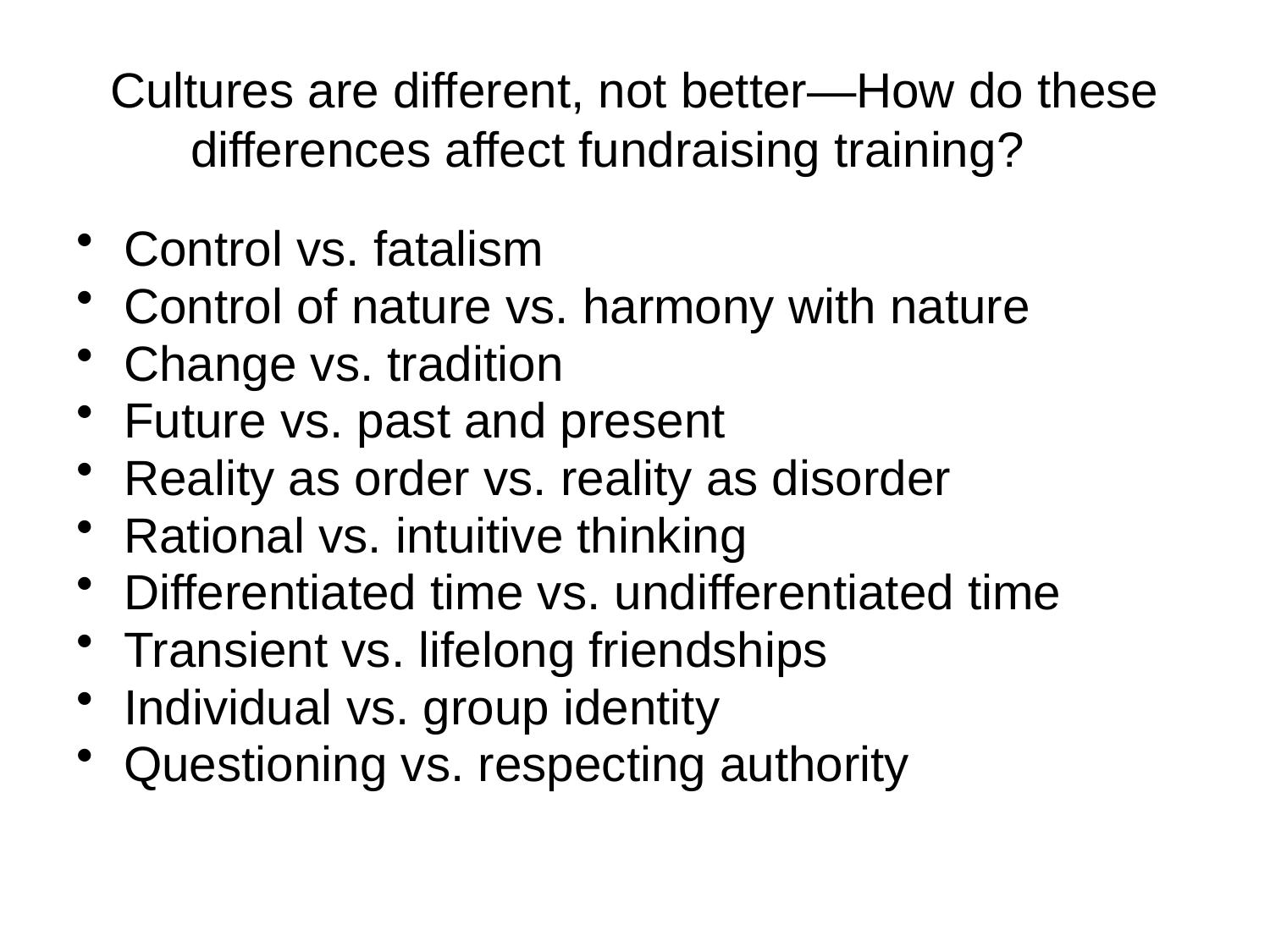

# Cultures are different, not better—How do these differences affect fundraising training?
Control vs. fatalism
Control of nature vs. harmony with nature
Change vs. tradition
Future vs. past and present
Reality as order vs. reality as disorder
Rational vs. intuitive thinking
Differentiated time vs. undifferentiated time
Transient vs. lifelong friendships
Individual vs. group identity
Questioning vs. respecting authority